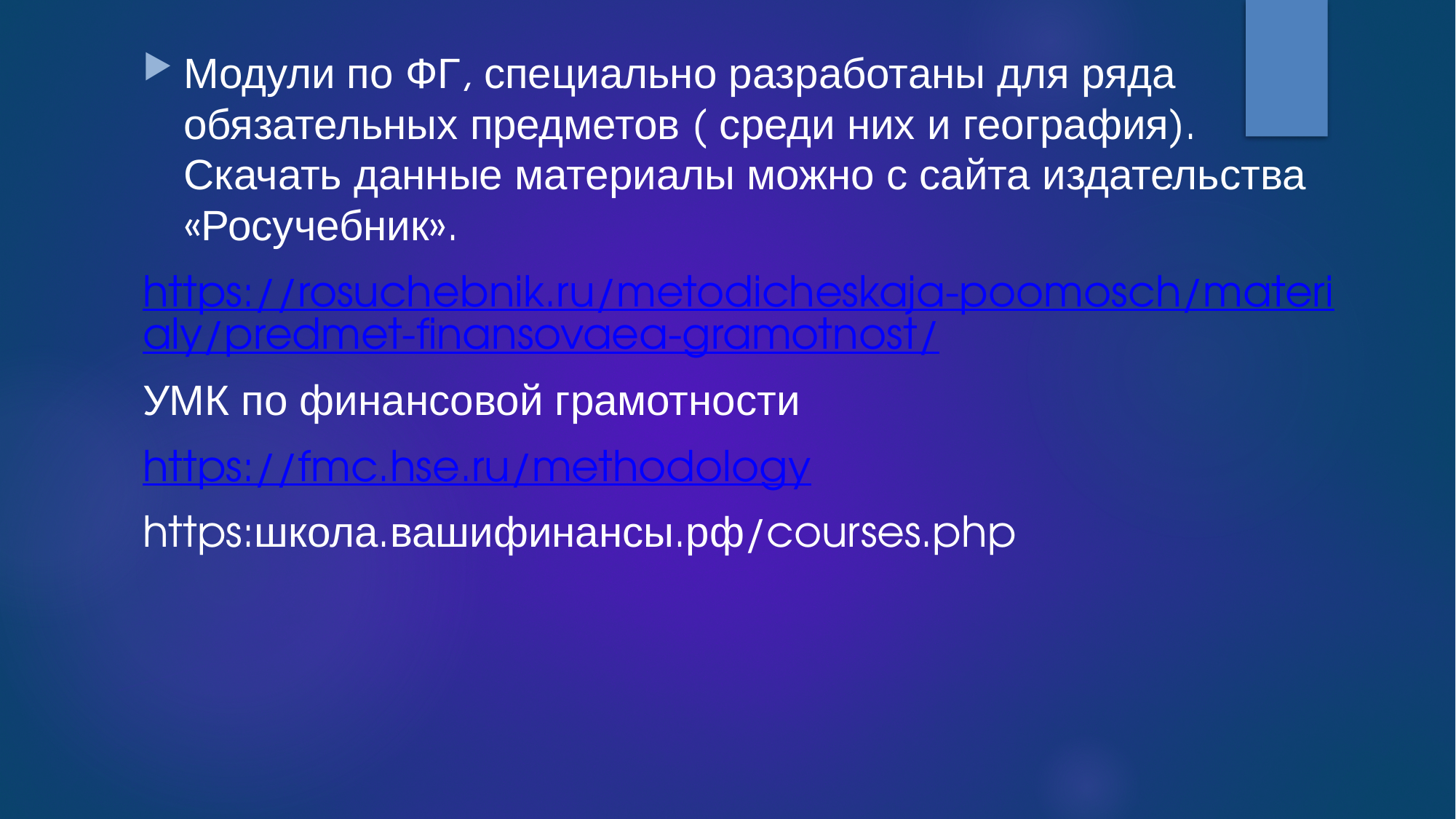

#
Модули по ФГ, специально разработаны для ряда обязательных предметов ( среди них и география). Скачать данные материалы можно с сайта издательства «Росучебник».
https://rosuchebnik.ru/metodicheskaja-poomosch/materialy/predmet-finansovaea-gramotnost/
УМК по финансовой грамотности
https://fmc.hse.ru/methodology
https:школа.вашифинансы.рф/courses.php